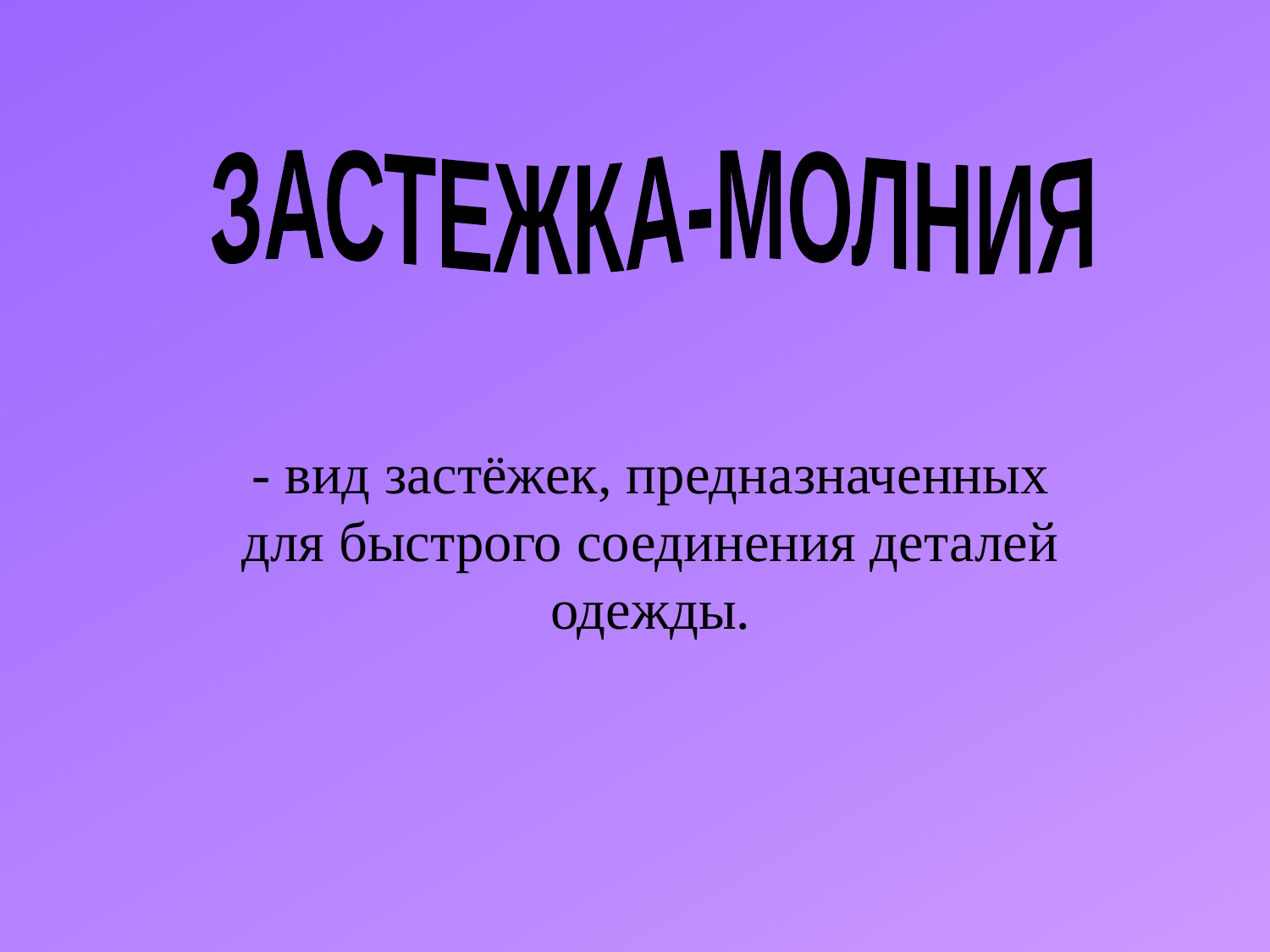

ЗАСТЕЖКА-МОЛНИЯ
- вид застёжек, предназначенных для быстрого соединения деталей одежды.